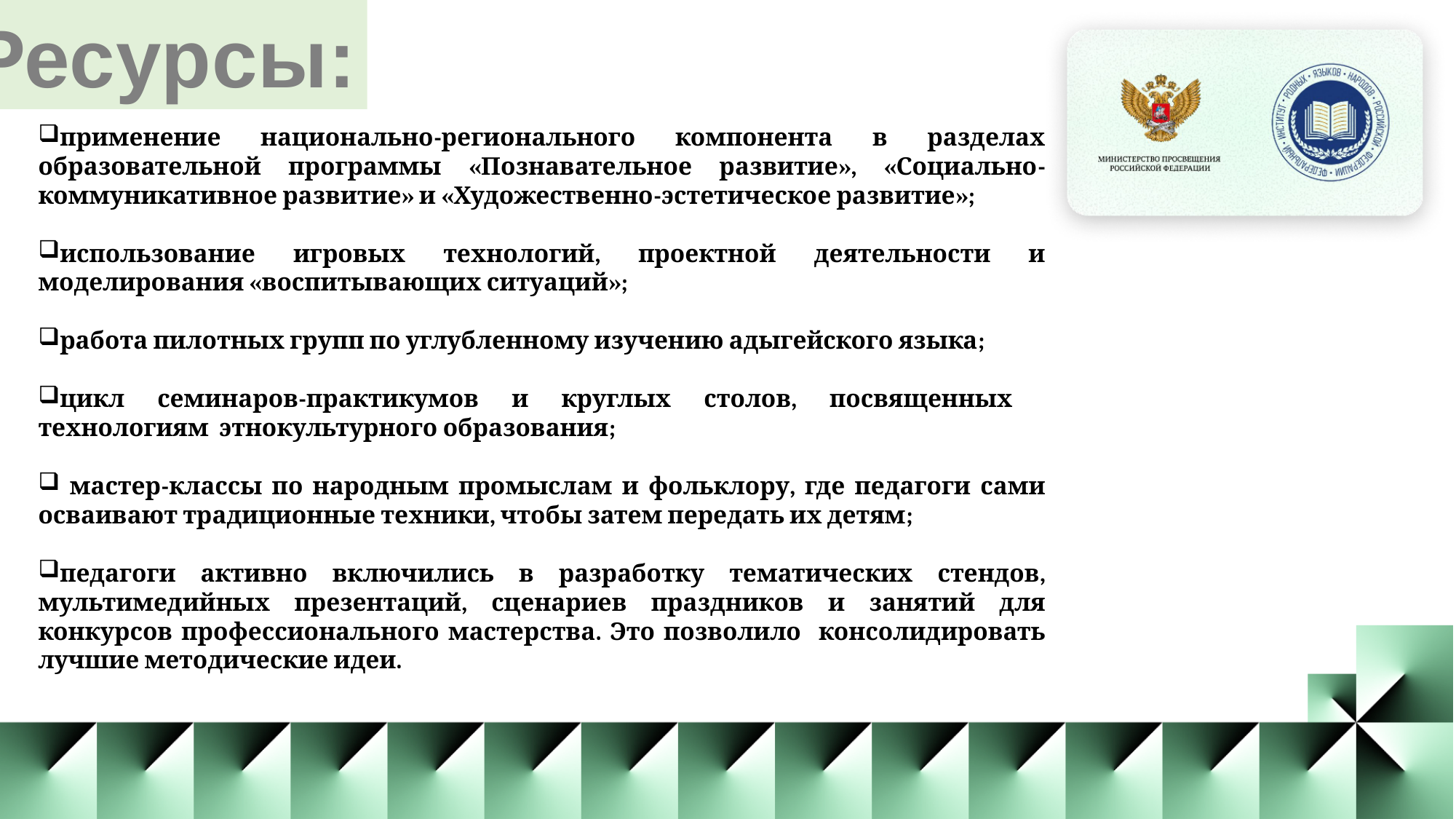

Ресурсы:
применение национально-регионального компонента в разделах образовательной программы «Познавательное развитие», «Социально-коммуникативное развитие» и «Художественно-эстетическое развитие»;

использование игровых технологий, проектной деятельности и моделирования «воспитывающих ситуаций»;

работа пилотных групп по углубленному изучению адыгейского языка;

цикл семинаров-практикумов и круглых столов, посвященных  технологиям  этнокультурного образования;

 мастер-классы по народным промыслам и фольклору, где педагоги сами осваивают традиционные техники, чтобы затем передать их детям;

педагоги активно включились в разработку тематических стендов, мультимедийных презентаций, сценариев праздников и занятий для конкурсов профессионального мастерства. Это позволило  консолидировать лучшие методические идеи.